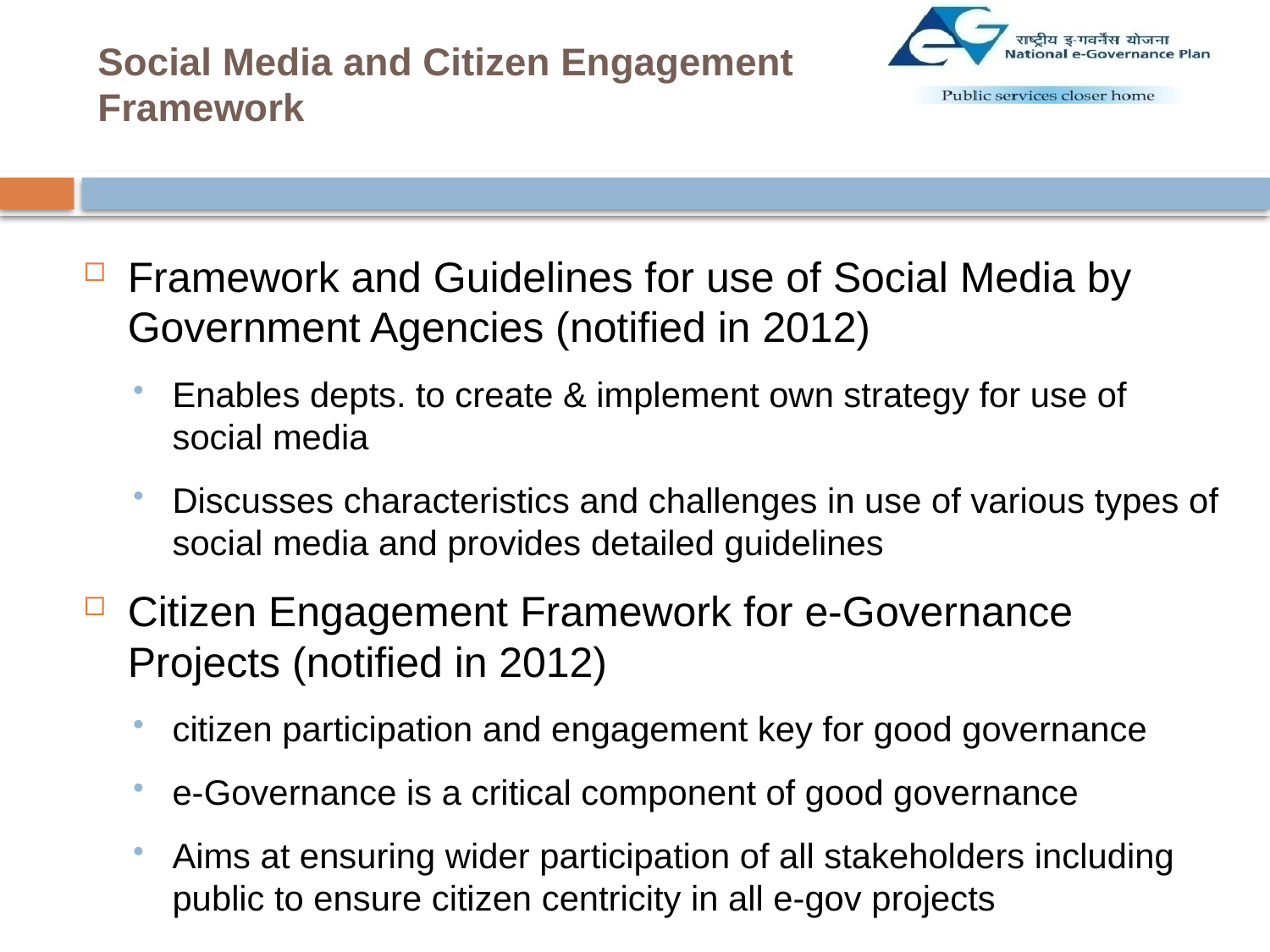

Social Media and Citizen Engagement Framework

Framework and Guidelines for use of Social Media by Government Agencies (notified in 2012)
Enables depts. to create & implement own strategy for use of social media
Discusses characteristics and challenges in use of various types of social media and provides detailed guidelines
Citizen Engagement Framework for e-Governance Projects (notified in 2012)
citizen participation and engagement key for good governance
e-Governance is a critical component of good governance
Aims at ensuring wider participation of all stakeholders including public to ensure citizen centricity in all e-gov projects